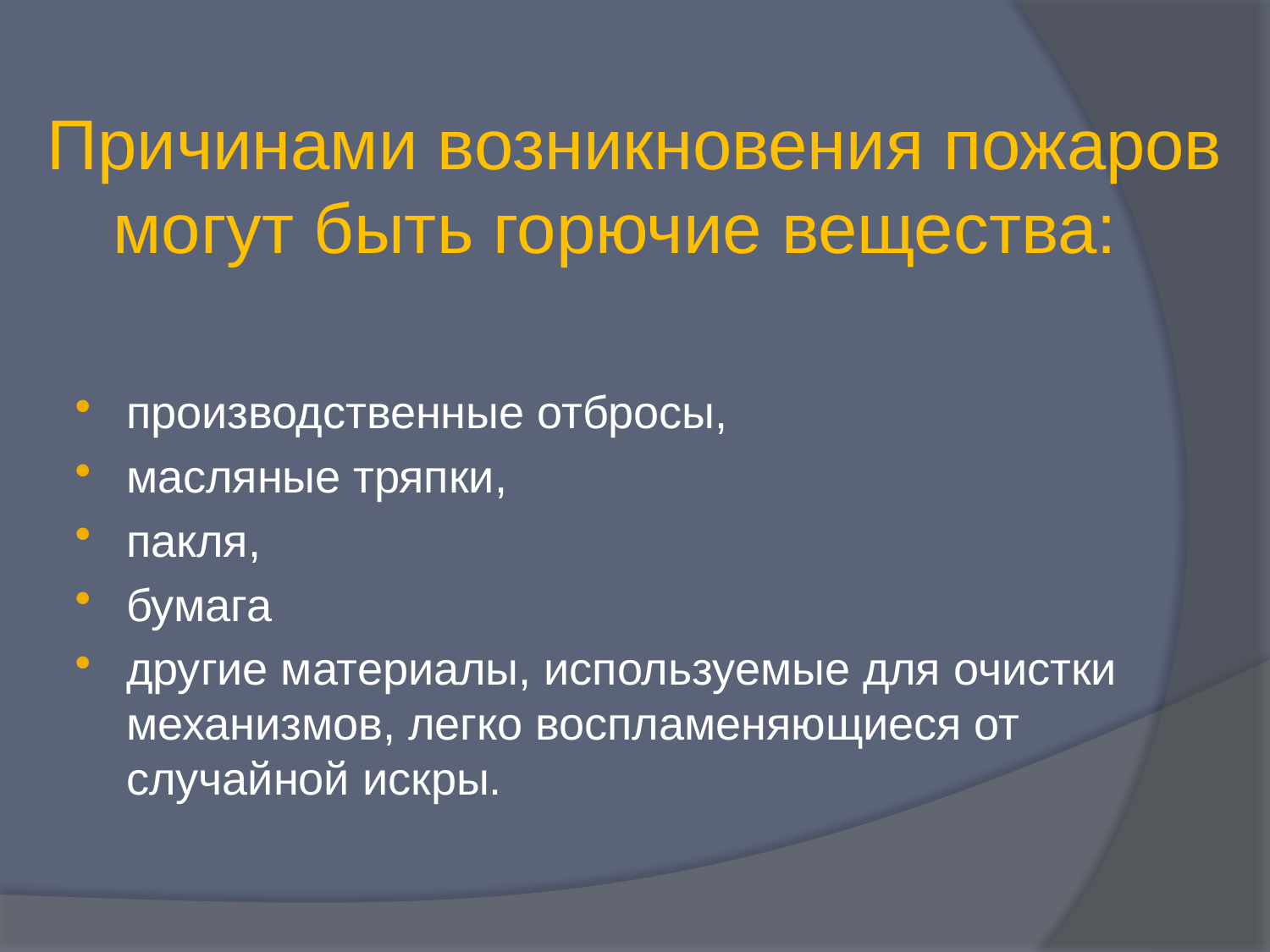

# Причинами возникновения пожаров могут быть горючие вещества:
производственные отбросы,
масляные тряпки,
пакля,
бумага
другие материалы, используемые для очистки механизмов, легко воспламеняющиеся от случайной искры.